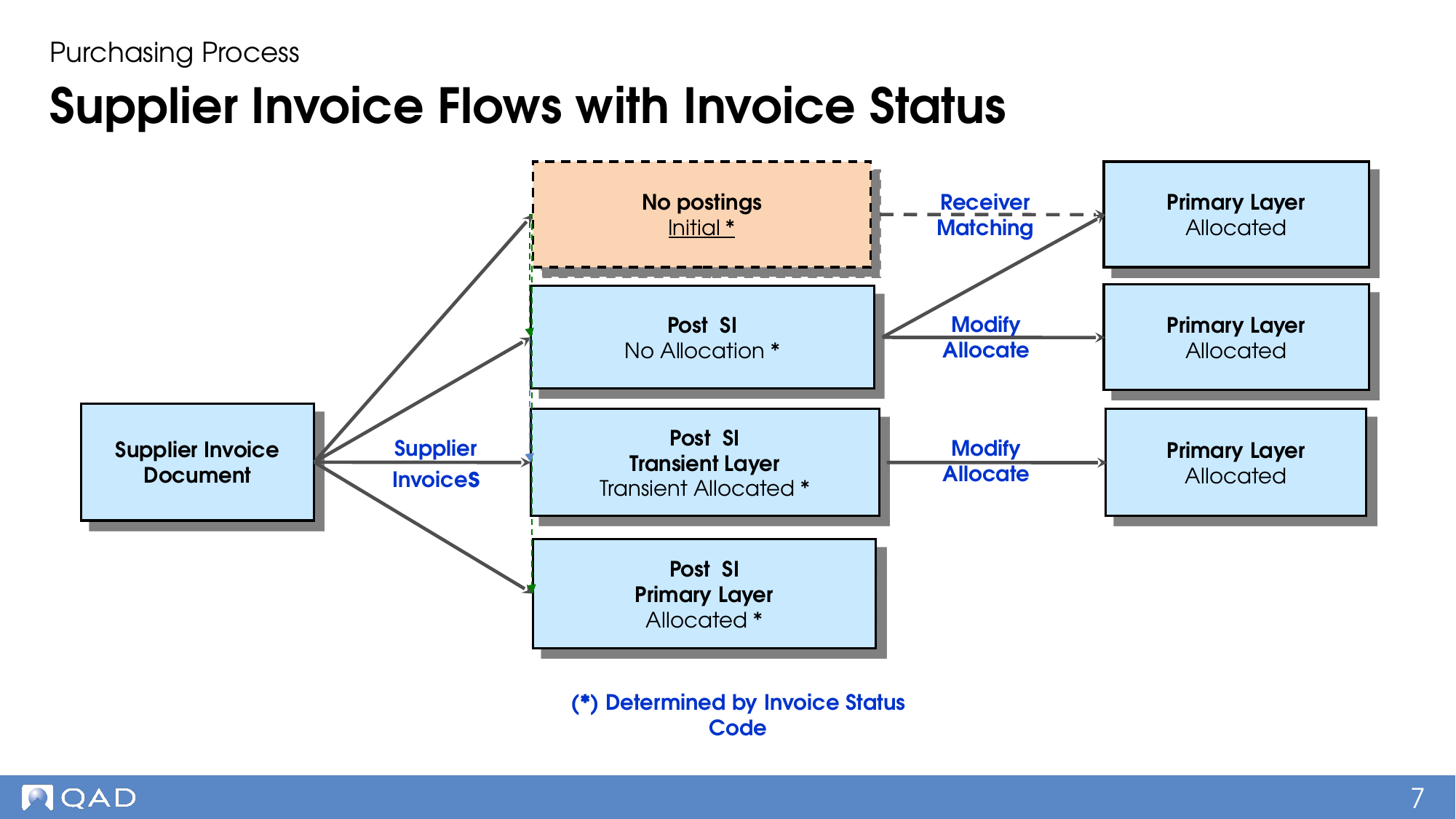

Purchasing Process
# Supplier Invoice Flows with Invoice Status
No postings
Initial *
Primary Layer
Allocated
Receiver Matching
Primary Layer
Allocated
Post  SI
No Allocation *
Modify
Allocate
Supplier Invoice Document
Post  SI
Transient Layer
Transient Allocated *
Primary Layer
Allocated
Supplier Invoices
Modify
Allocate
Post  SI
Primary Layer
Allocated *
(*) Determined by Invoice Status Code
7